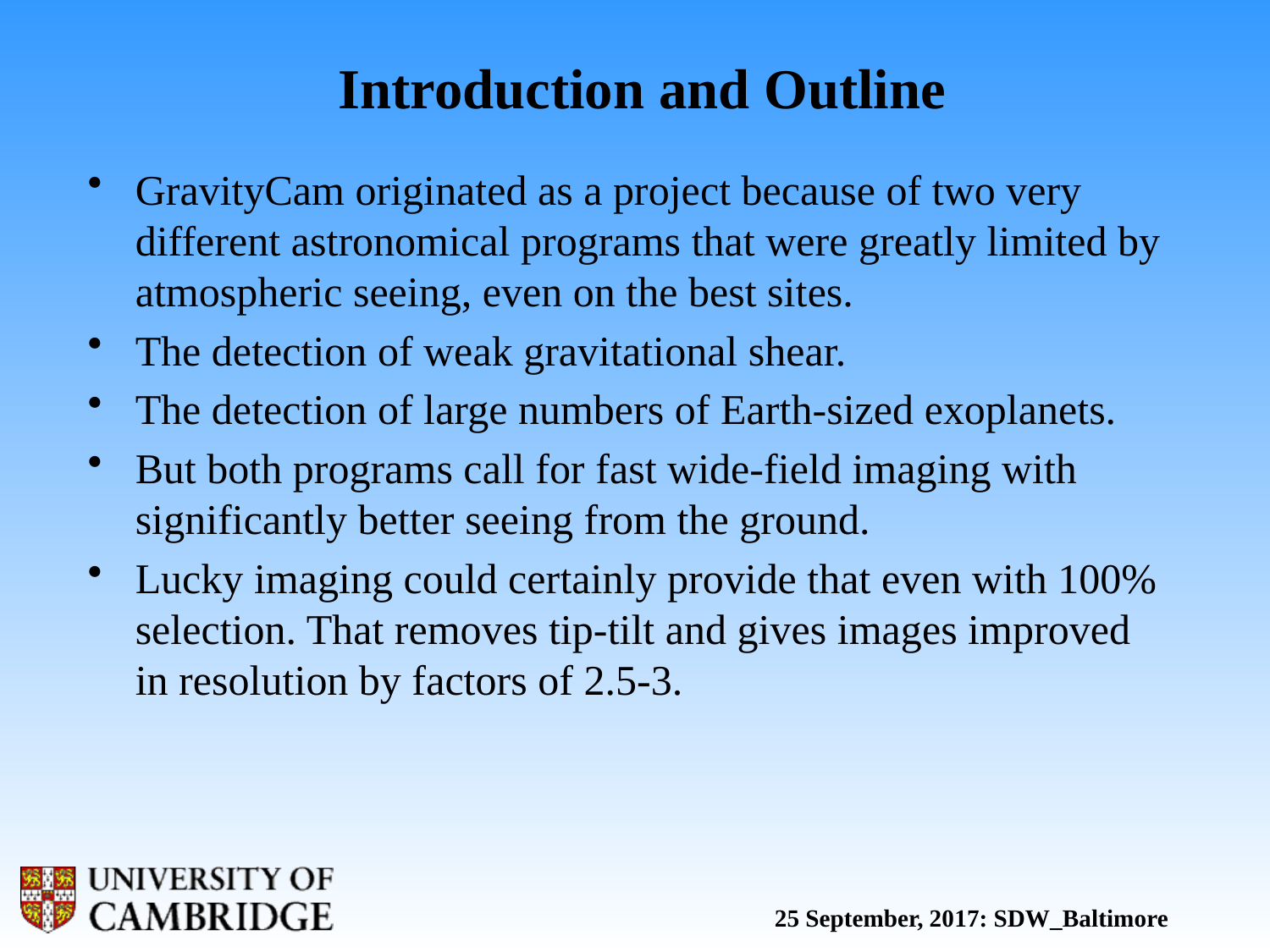

Introduction and Outline

GravityCam originated as a project because of two very different astronomical programs that were greatly limited by atmospheric seeing, even on the best sites.
The detection of weak gravitational shear.
The detection of large numbers of Earth-sized exoplanets.
But both programs call for fast wide-field imaging with significantly better seeing from the ground.
Lucky imaging could certainly provide that even with 100% selection. That removes tip-tilt and gives images improved in resolution by factors of 2.5-3.
25 September, 2017: SDW_Baltimore